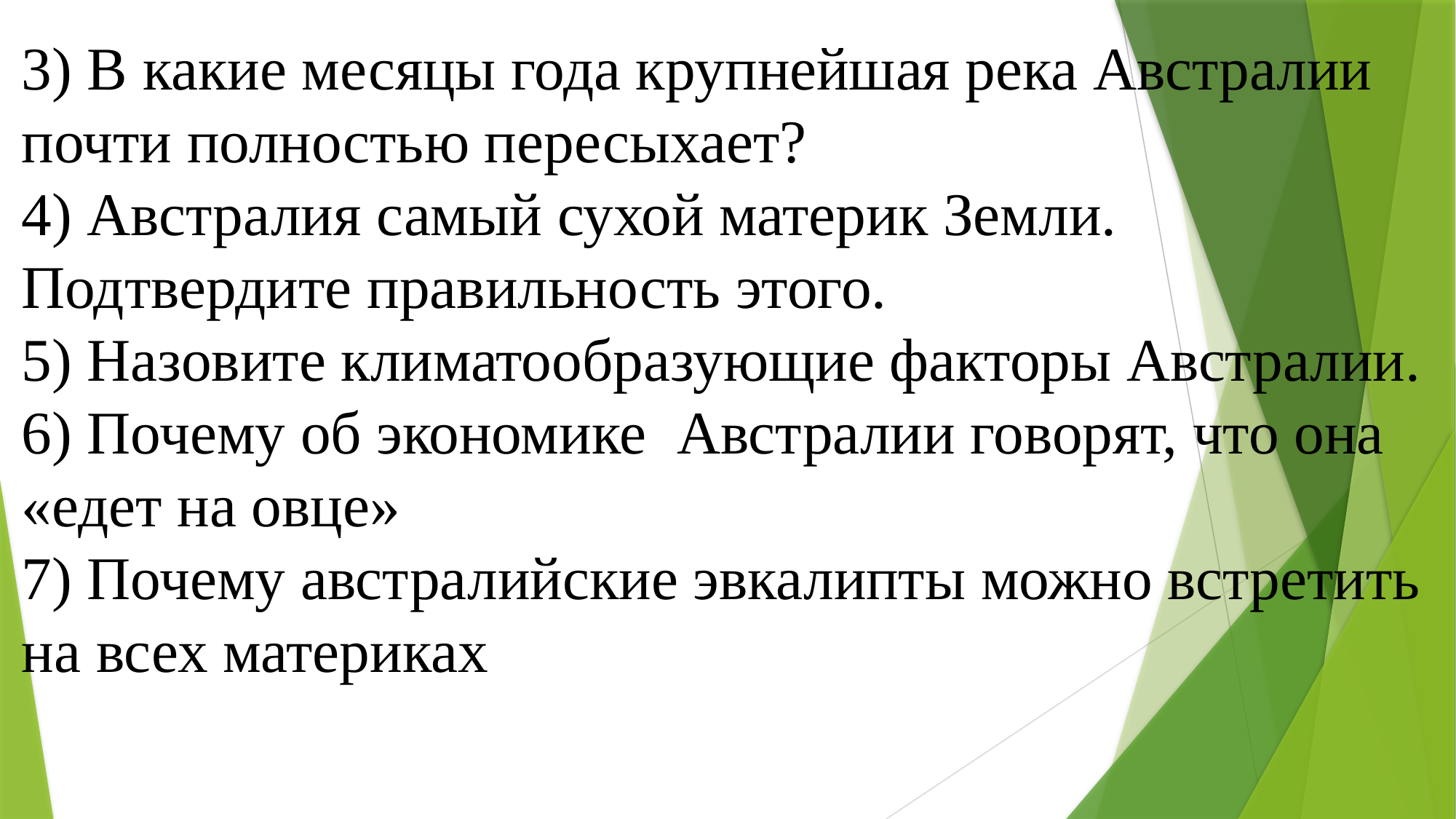

3) В какие месяцы года крупнейшая река Австралии почти полностью пересыхает?
4) Австралия самый сухой материк Земли.  Подтвердите правильность этого.
5) Назовите климатообразующие факторы Австралии.
6) Почему об экономике  Австралии говорят, что она «едет на овце»
7) Почему австралийские эвкалипты можно встретить на всех материках